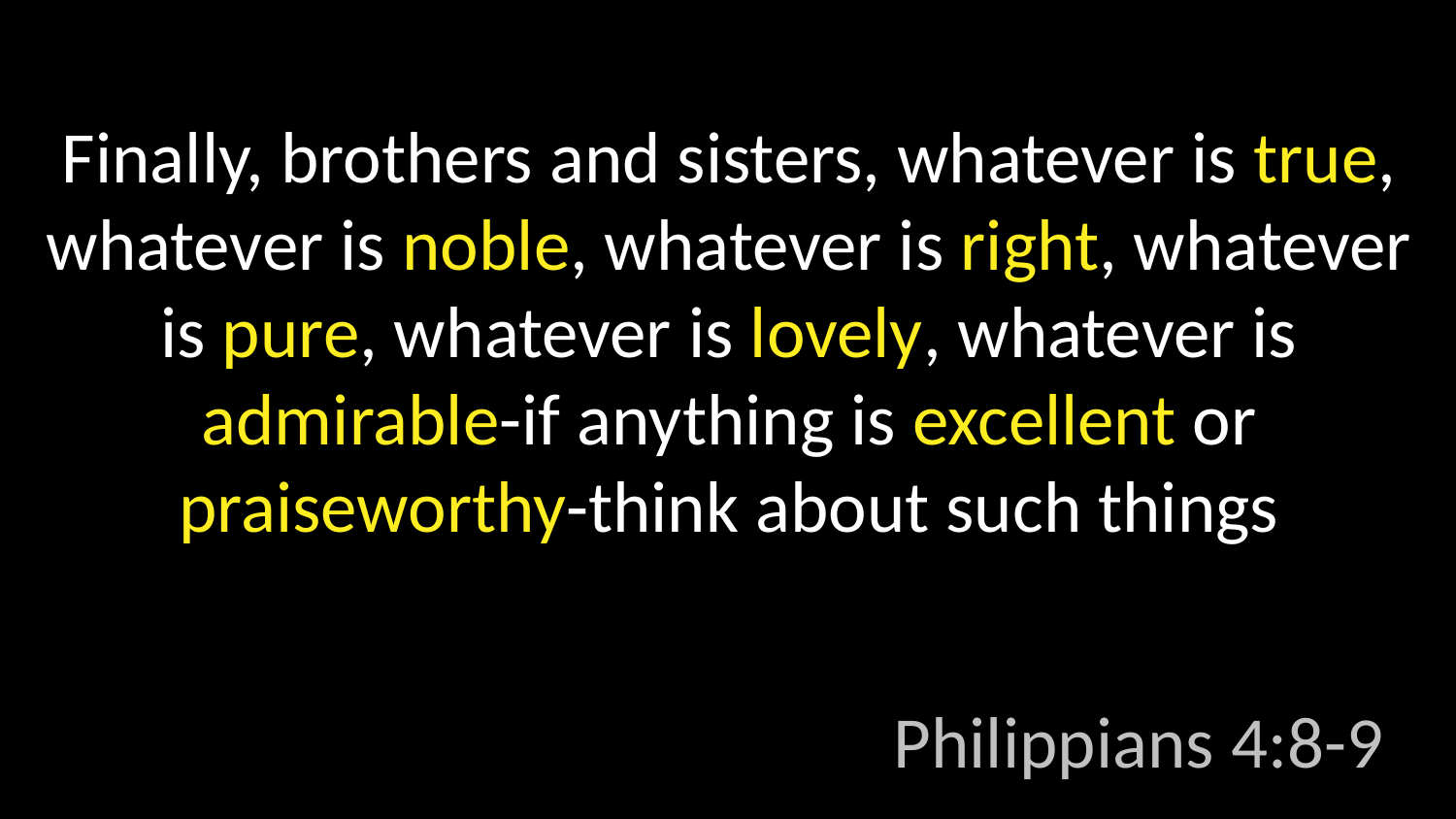

Finally, brothers and sisters, whatever is true, whatever is noble, whatever is right, whatever is pure, whatever is lovely, whatever is admirable-if anything is excellent or praiseworthy-think about such things
Philippians 4:8-9